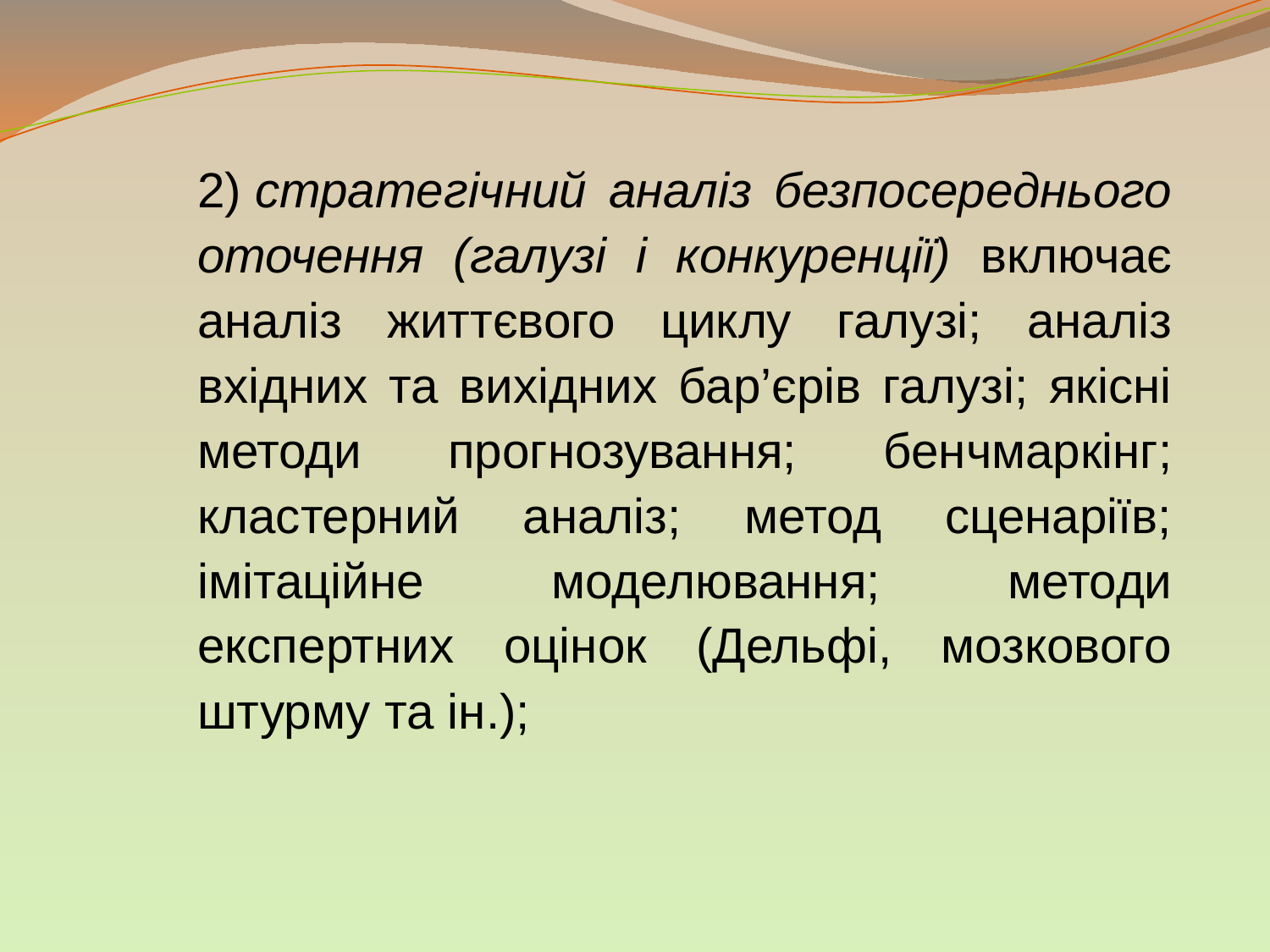

2) стратегічний аналіз безпосереднього оточення (галузі і конкуренції) включає аналіз життєвого циклу галузі; аналіз вхідних та вихідних бар’єрів галузі; якісні методи прогнозування; бенчмаркінг; кластерний аналіз; метод сценаріїв; імітаційне моделювання; методи експертних оцінок (Дельфі, мозкового штурму та ін.);